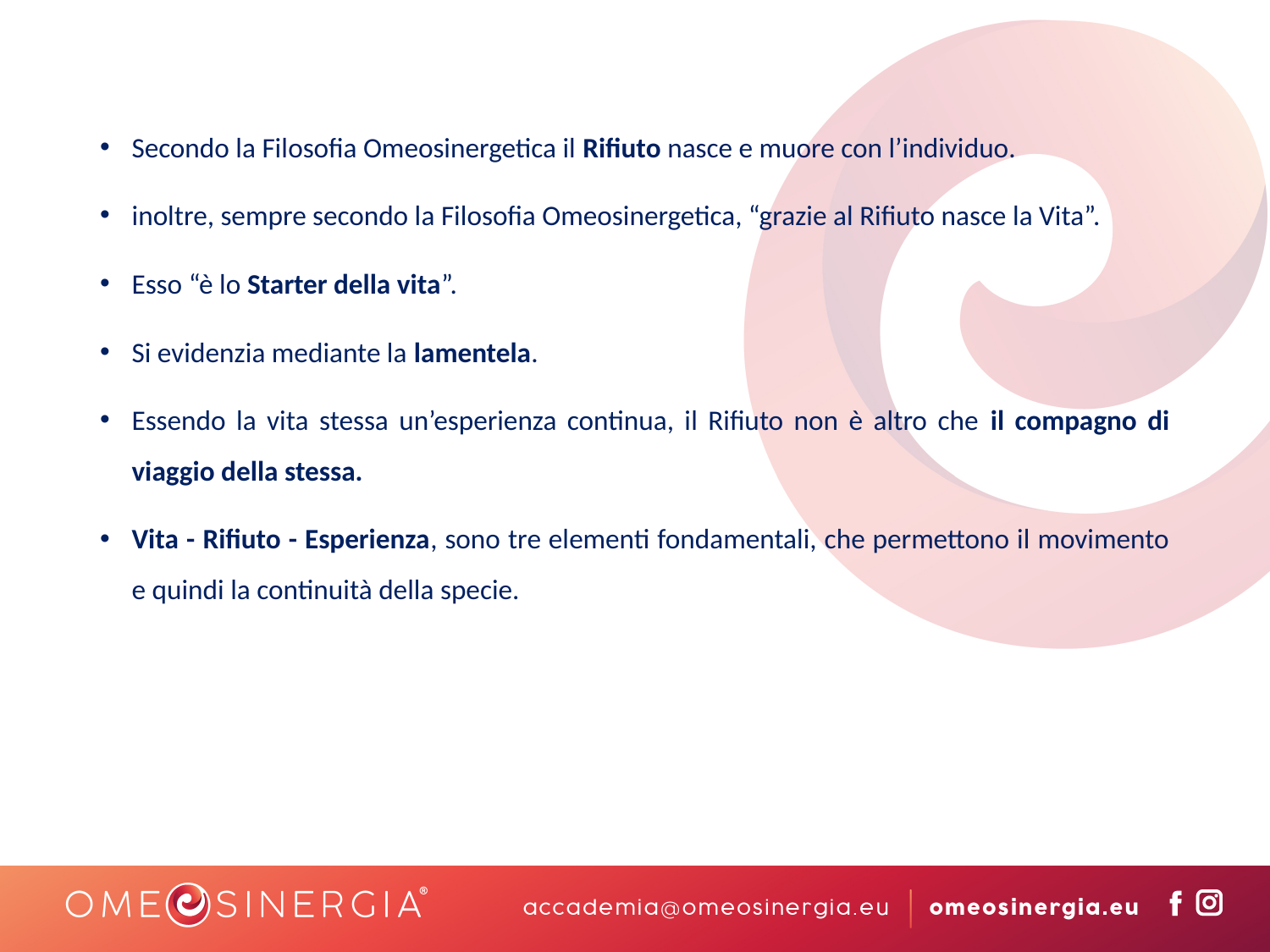

Secondo la Filosofia Omeosinergetica il Rifiuto nasce e muore con l’individuo.
inoltre, sempre secondo la Filosofia Omeosinergetica, “grazie al Rifiuto nasce la Vita”.
Esso “è lo Starter della vita”.
Si evidenzia mediante la lamentela.
Essendo la vita stessa un’esperienza continua, il Rifiuto non è altro che il compagno di viaggio della stessa.
Vita - Rifiuto - Esperienza, sono tre elementi fondamentali, che permettono il movimento e quindi la continuità della specie.